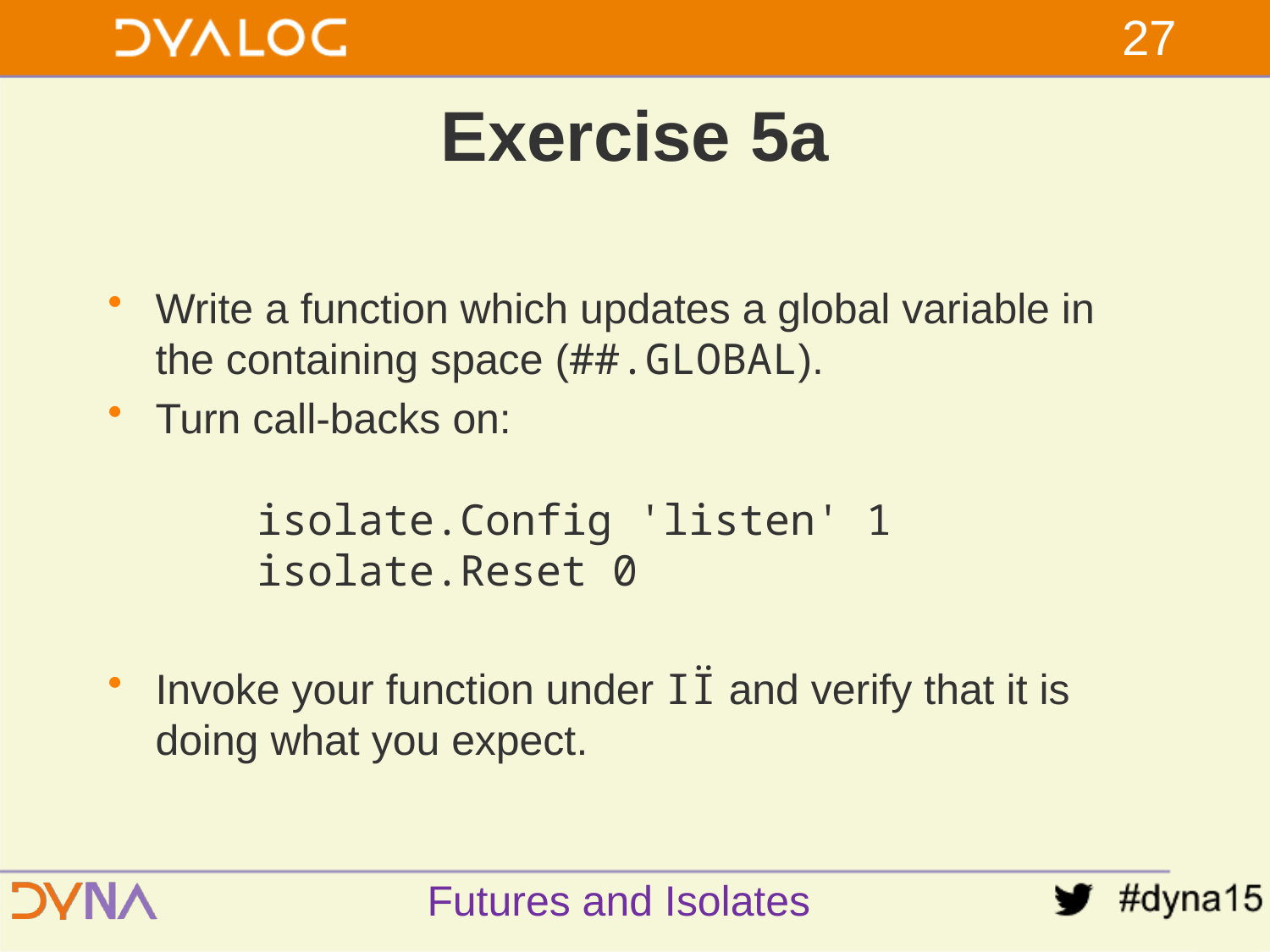

27
# Exercise 5a
Write a function which updates a global variable in the containing space (##.GLOBAL).
Turn call-backs on:
    isolate.Config 'listen' 1
    isolate.Reset 0

Invoke your function under IÏ and verify that it is doing what you expect.
Futures and Isolates